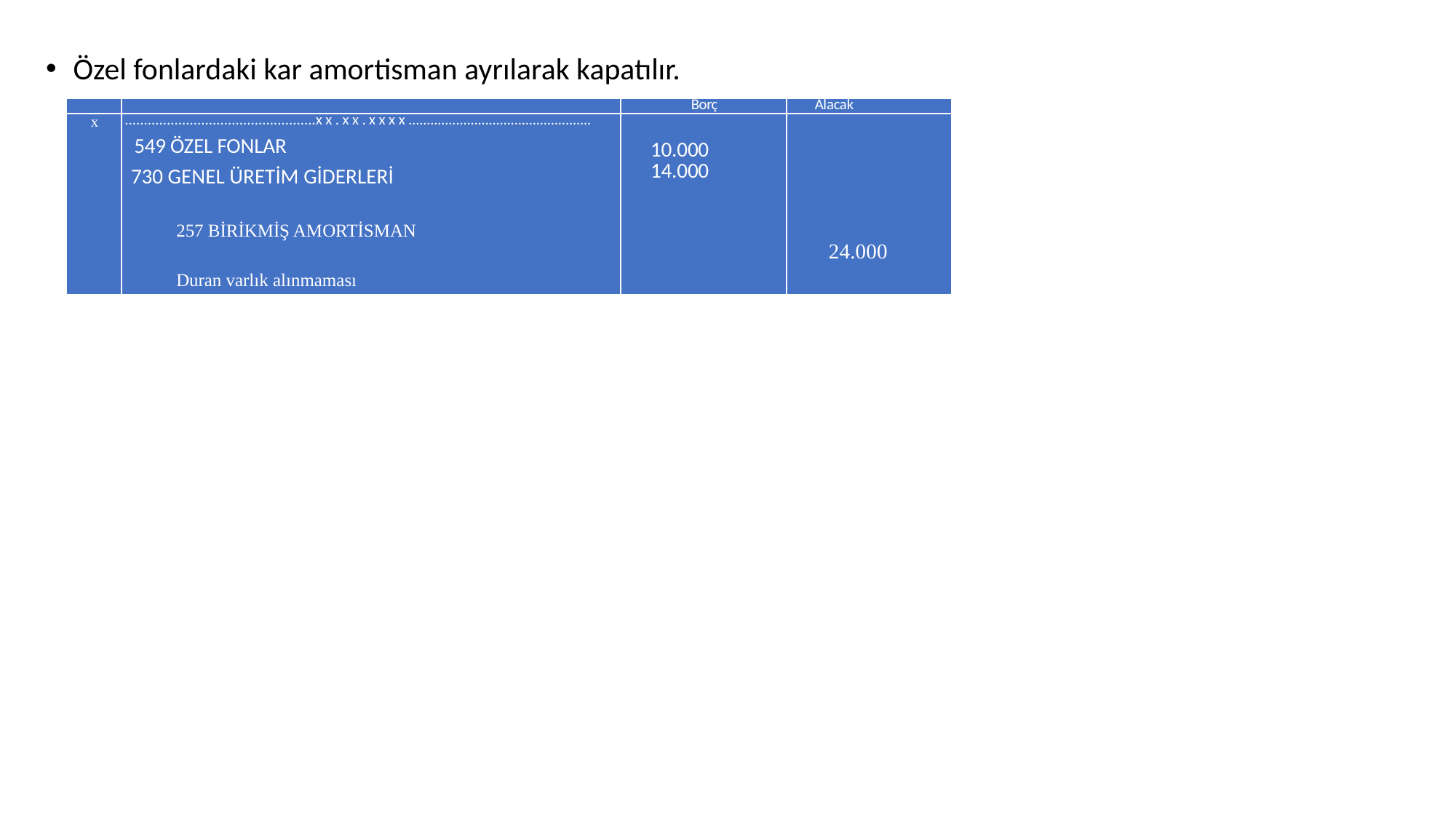

Özel fonlardaki kar amortisman ayrılarak kapatılır.
|  |  | Borç | Alacak |
| --- | --- | --- | --- |
| x | ..................................................xx.xx.xxxx.................................................. 549 ÖZEL FONLAR  730 GENEL ÜRETİM GİDERLERİ 257 BİRİKMİŞ AMORTİSMAN Duran varlık alınmaması | 10.000 14.000 | 24.000 |